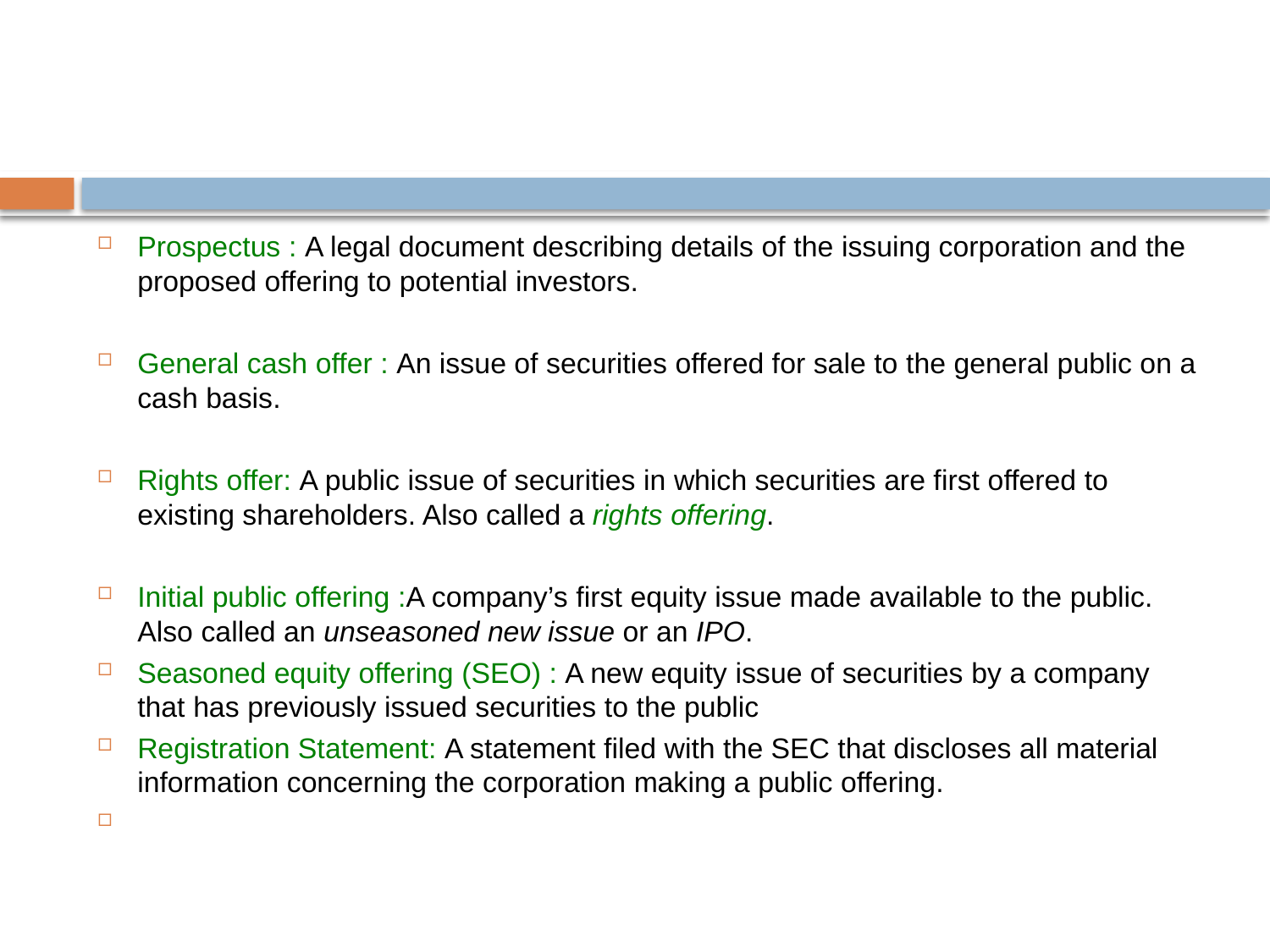

#
Prospectus : A legal document describing details of the issuing corporation and the proposed offering to potential investors.

General cash offer : An issue of securities offered for sale to the general public on a cash basis.

Rights offer: A public issue of securities in which securities are first offered to existing shareholders. Also called a rights offering.

Initial public offering :A company’s first equity issue made available to the public. Also called an unseasoned new issue or an IPO.
Seasoned equity offering (SEO) : A new equity issue of securities by a company that has previously issued securities to the public
Registration Statement: A statement filed with the SEC that discloses all material information concerning the corporation making a public offering.